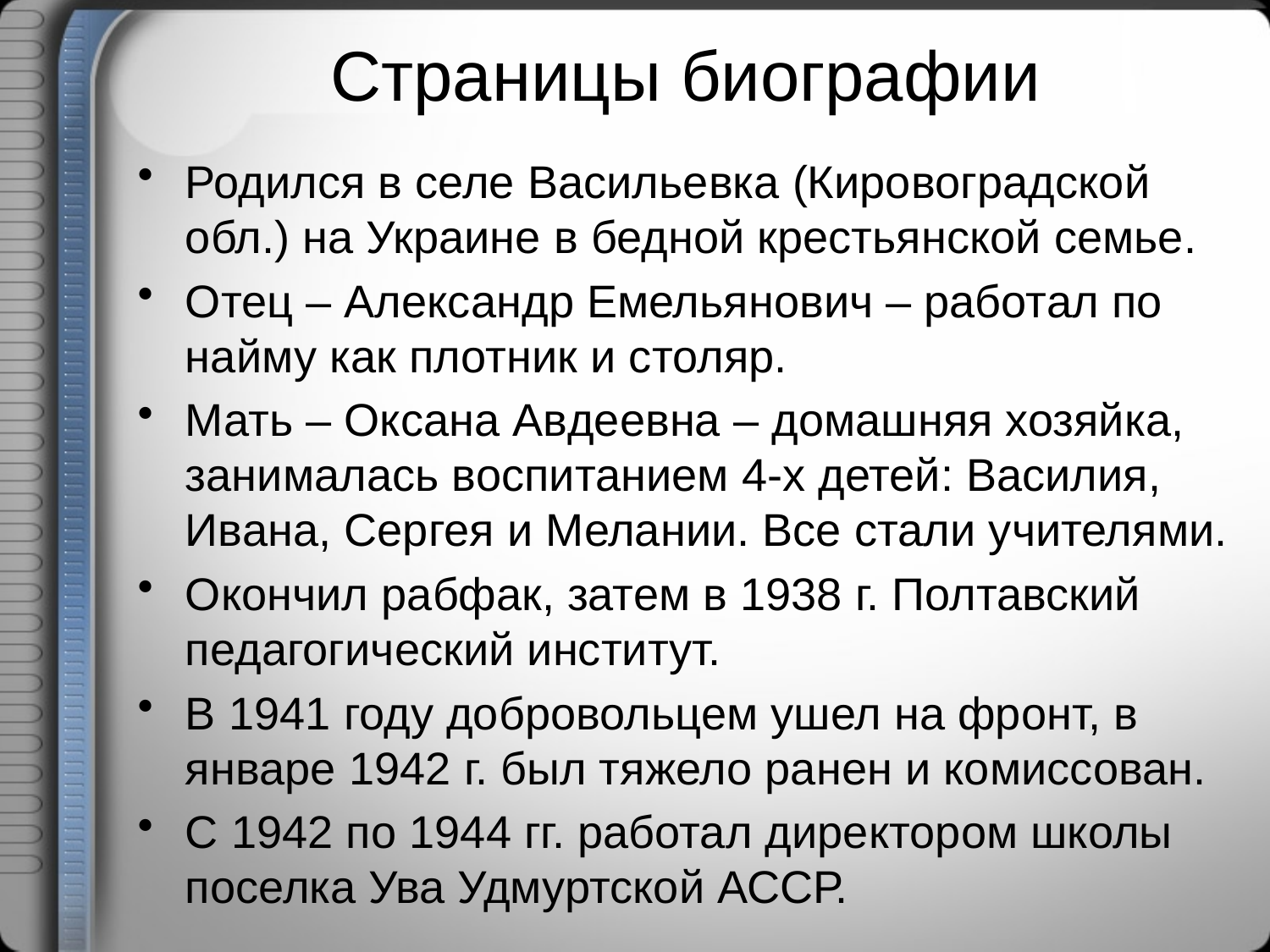

# Страницы биографии
Родился в селе Васильевка (Кировоградской обл.) на Украине в бедной крестьянской семье.
Отец – Александр Емельянович – работал по найму как плотник и столяр.
Мать – Оксана Авдеевна – домашняя хозяйка, занималась воспитанием 4-х детей: Василия, Ивана, Сергея и Мелании. Все стали учителями.
Окончил рабфак, затем в 1938 г. Полтавский педагогический институт.
В 1941 году добровольцем ушел на фронт, в январе 1942 г. был тяжело ранен и комиссован.
С 1942 по 1944 гг. работал директором школы поселка Ува Удмуртской АССР.